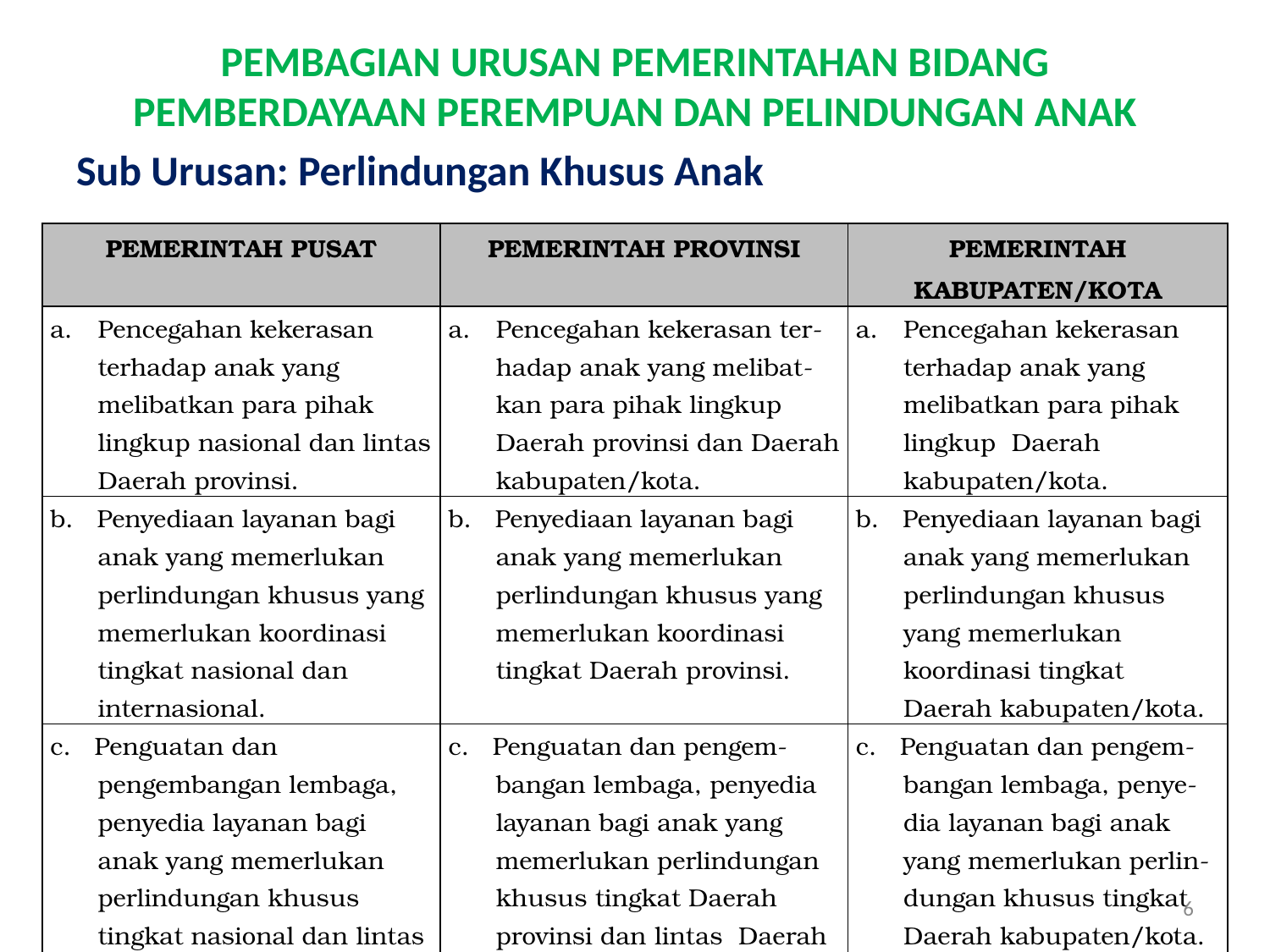

# PEMBAGIAN URUSAN PEMERINTAHAN BIDANG PEMBERDAYAAN PEREMPUAN DAN PELINDUNGAN ANAK
Sub Urusan: Perlindungan Khusus Anak
| PEMERINTAH PUSAT | PEMERINTAH PROVINSI | PEMERINTAH KABUPATEN/KOTA |
| --- | --- | --- |
| Pencegahan kekerasan terhadap anak yang melibatkan para pihak lingkup nasional dan lintas Daerah provinsi. | Pencegahan kekerasan ter-hadap anak yang melibat-kan para pihak lingkup Daerah provinsi dan Daerah kabupaten/kota. | Pencegahan kekerasan terhadap anak yang melibatkan para pihak lingkup Daerah kabupaten/kota. |
| b. Penyediaan layanan bagi anak yang memerlukan perlindungan khusus yang memerlukan koordinasi tingkat nasional dan internasional. | b. Penyediaan layanan bagi anak yang memerlukan perlindungan khusus yang memerlukan koordinasi tingkat Daerah provinsi. | b. Penyediaan layanan bagi anak yang memerlukan perlindungan khusus yang memerlukan koordinasi tingkat Daerah kabupaten/kota. |
| c. Penguatan dan pengembangan lembaga, penyedia layanan bagi anak yang memerlukan perlindungan khusus tingkat nasional dan lintas Daerah provinsi. | c. Penguatan dan pengem-bangan lembaga, penyedia layanan bagi anak yang memerlukan perlindungan khusus tingkat Daerah provinsi dan lintas Daerah kabupaten/kota. | c. Penguatan dan pengem-bangan lembaga, penye-dia layanan bagi anak yang memerlukan perlin-dungan khusus tingkat Daerah kabupaten/kota. |

6